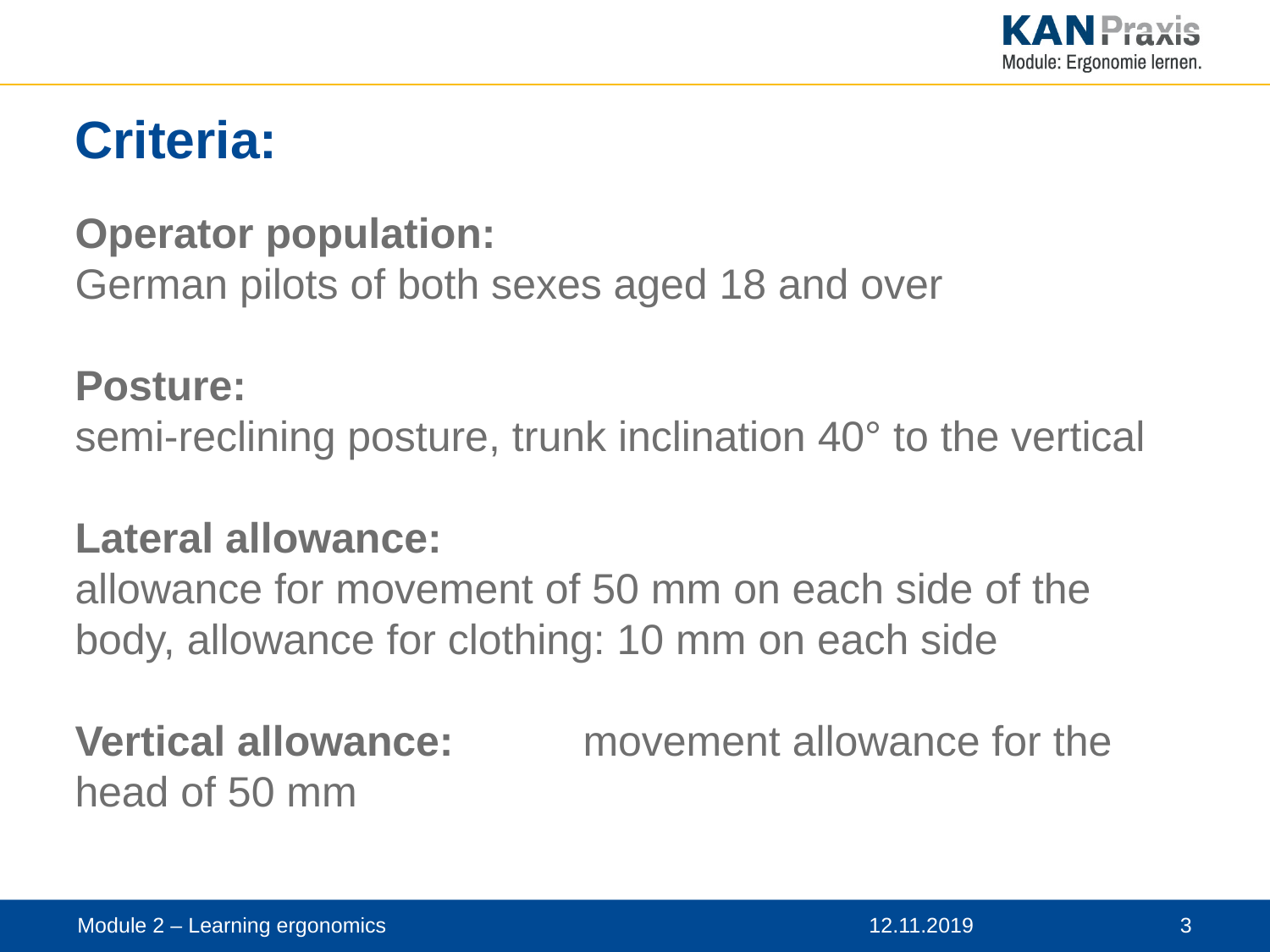

# Criteria:
Operator population:
German pilots of both sexes aged 18 and over

Posture:
semi-reclining posture, trunk inclination 40° to the vertical

Lateral allowance:
allowance for movement of 50 mm on each side of the body, allowance for clothing: 10 mm on each side

Vertical allowance: 	movement allowance for the head of 50 mm
Module 2 – Learning ergonomics
12.11.2019
 3